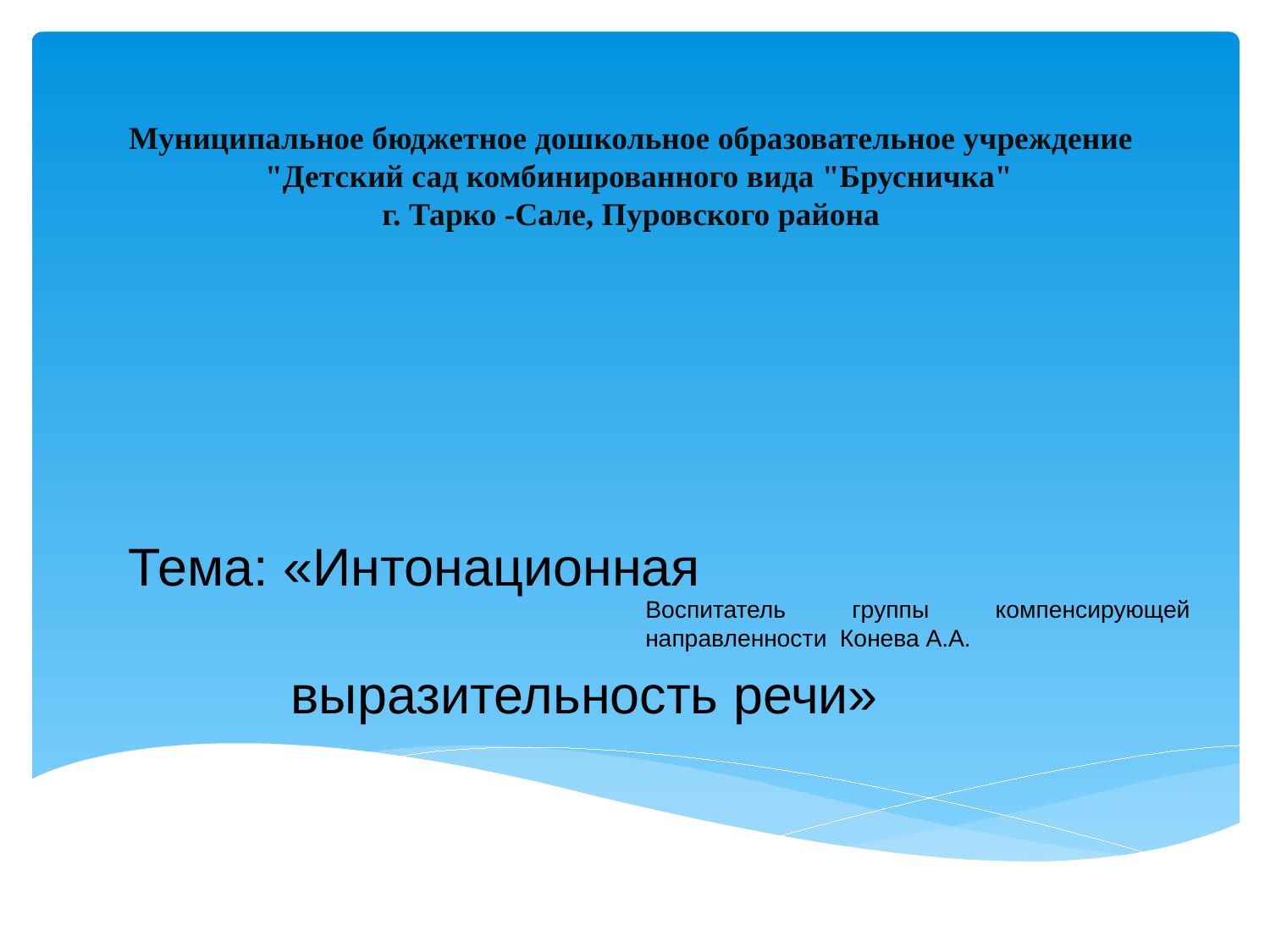

# Муниципальное бюджетное дошкольное образовательное учреждение "Детский сад комбинированного вида "Брусничка" г. Тарко -Сале, Пуровского района
 Тема: «Интонационная                                                                             выразительность речи»

Воспитатель группы компенсирующей направленности  Конева А.А.